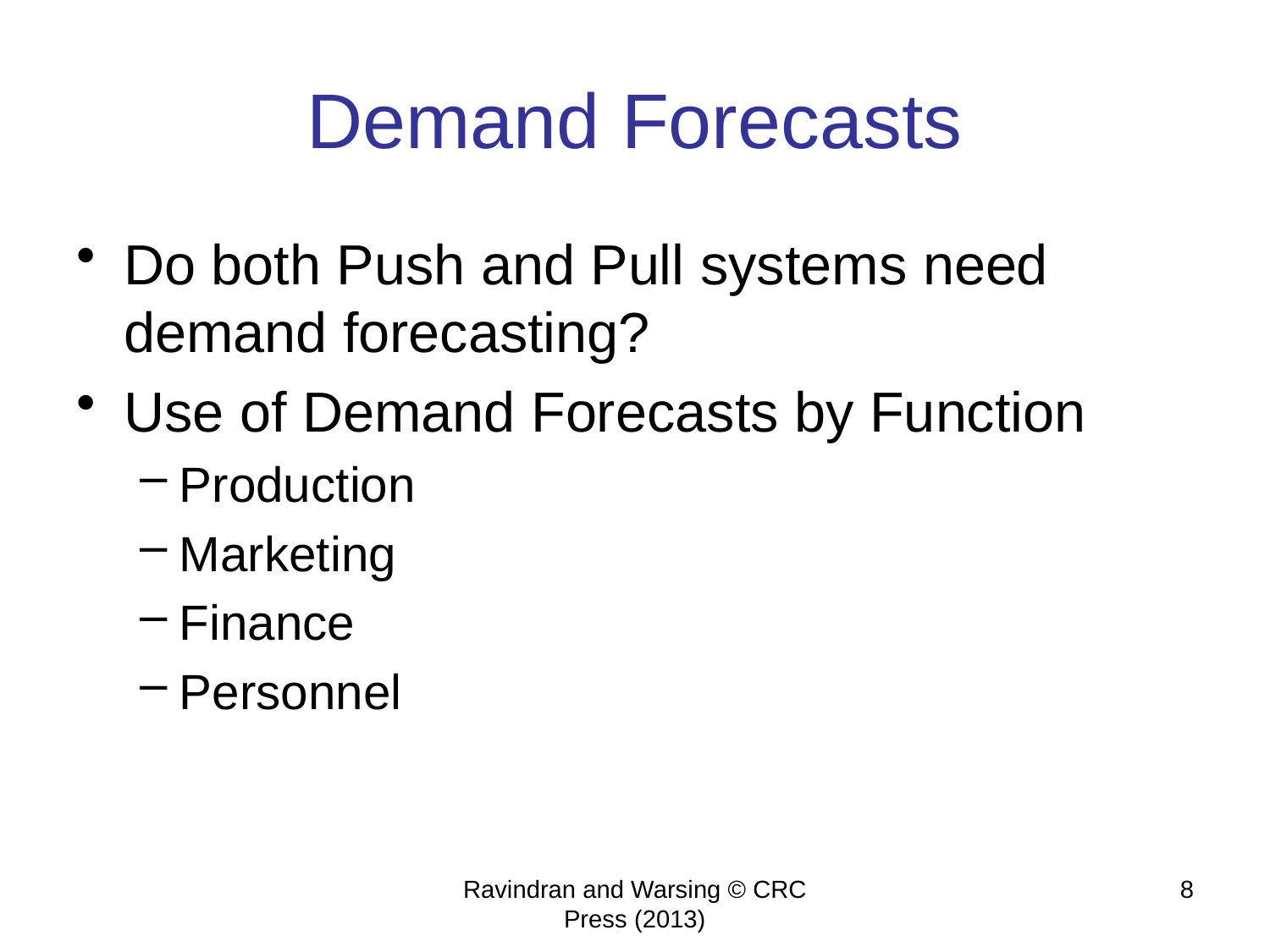

# Demand Forecasts
Do both Push and Pull systems need demand forecasting?
Use of Demand Forecasts by Function
Production
Marketing
Finance
Personnel

Ravindran and Warsing © CRC Press (2013)
8